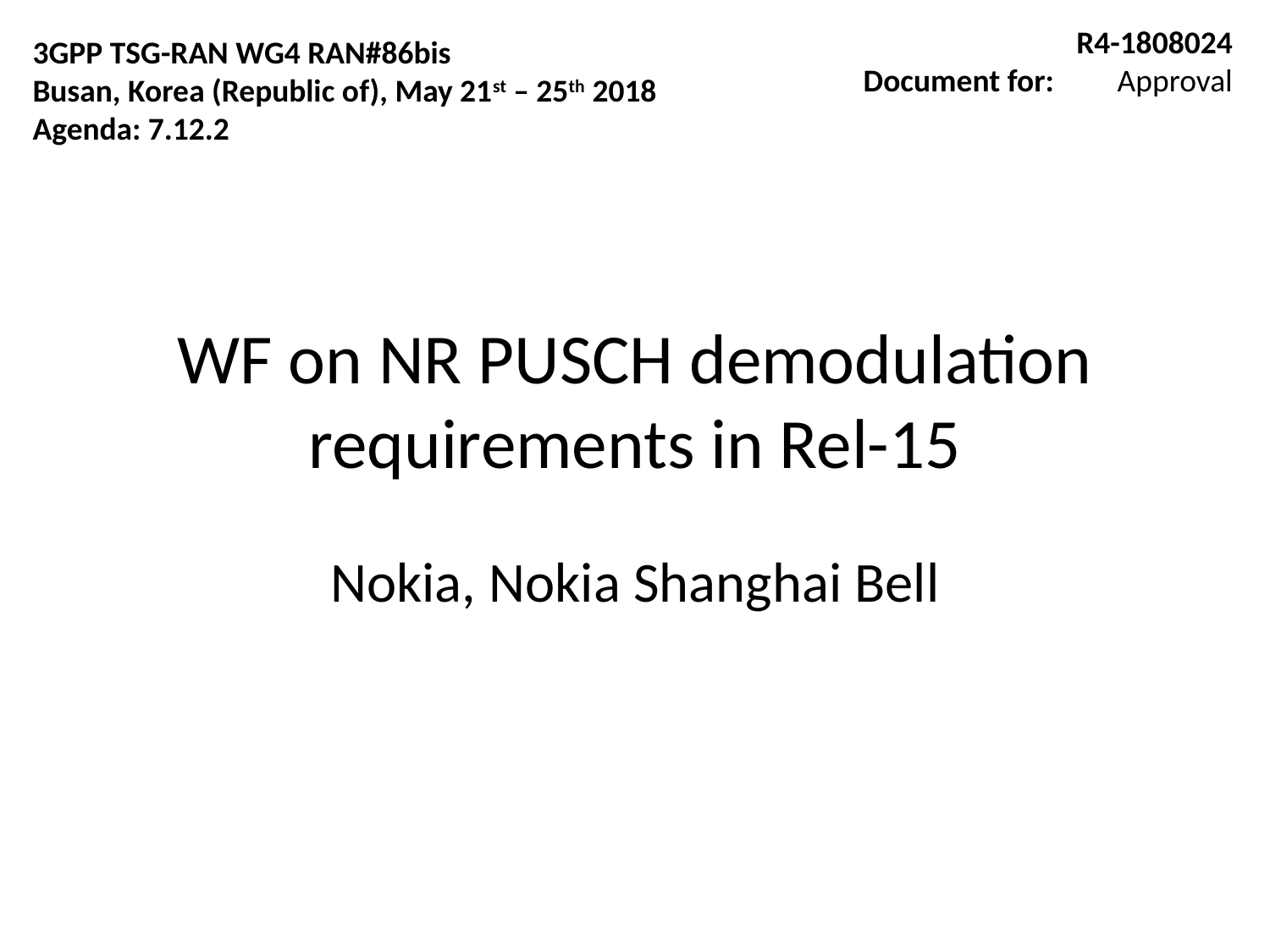

R4-1808024
Document for:	Approval
3GPP TSG-RAN WG4 RAN#86bis
Busan, Korea (Republic of), May 21st – 25th 2018
Agenda: 7.12.2
# WF on NR PUSCH demodulation requirements in Rel-15
Nokia, Nokia Shanghai Bell